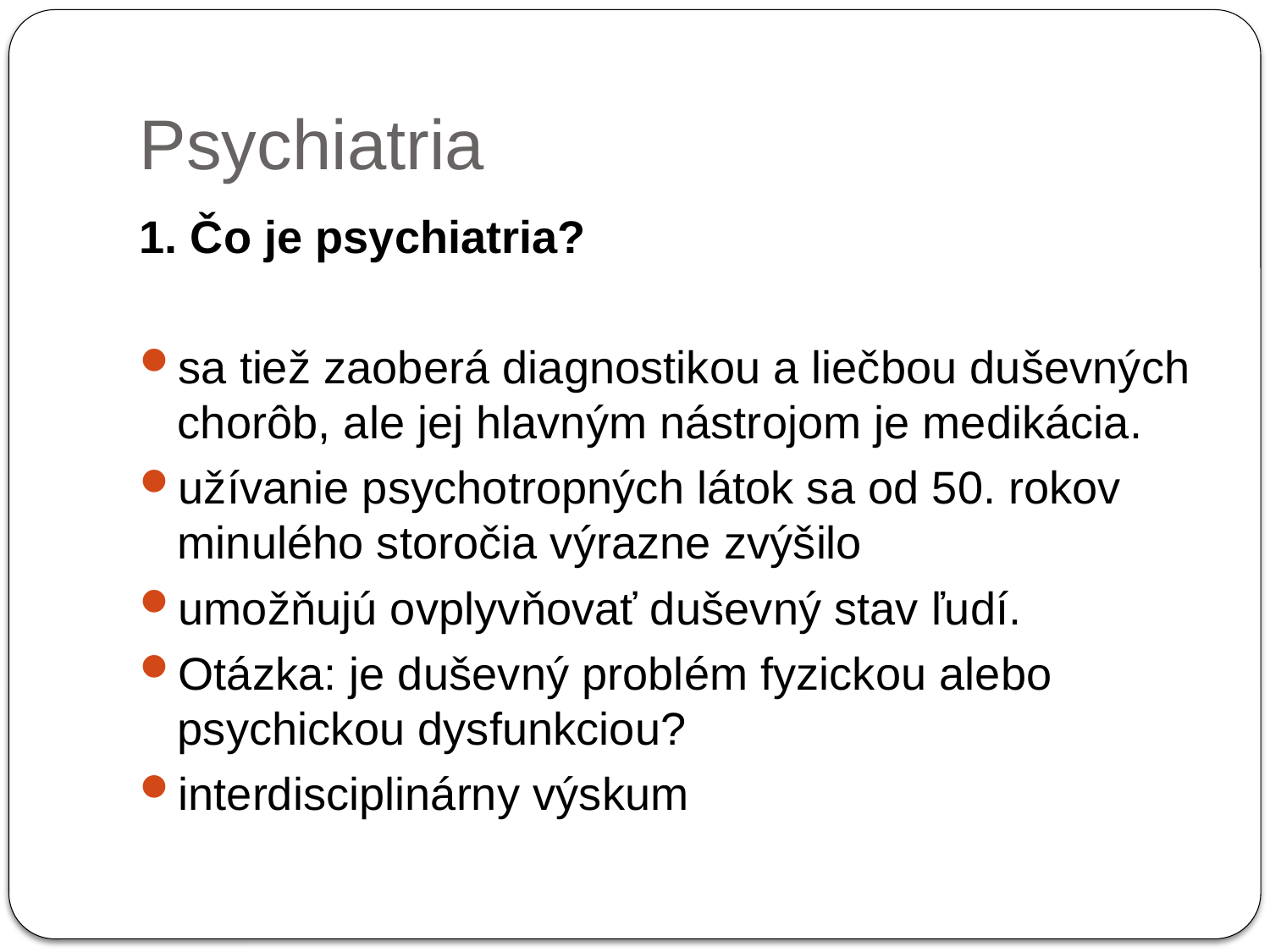

# Psychiatria
1. Čo je psychiatria?

sa tiež zaoberá diagnostikou a liečbou duševných chorôb, ale jej hlavným nástrojom je medikácia.
užívanie psychotropných látok sa od 50. rokov minulého storočia výrazne zvýšilo
umožňujú ovplyvňovať duševný stav ľudí.
Otázka: je duševný problém fyzickou alebo psychickou dysfunkciou?
interdisciplinárny výskum